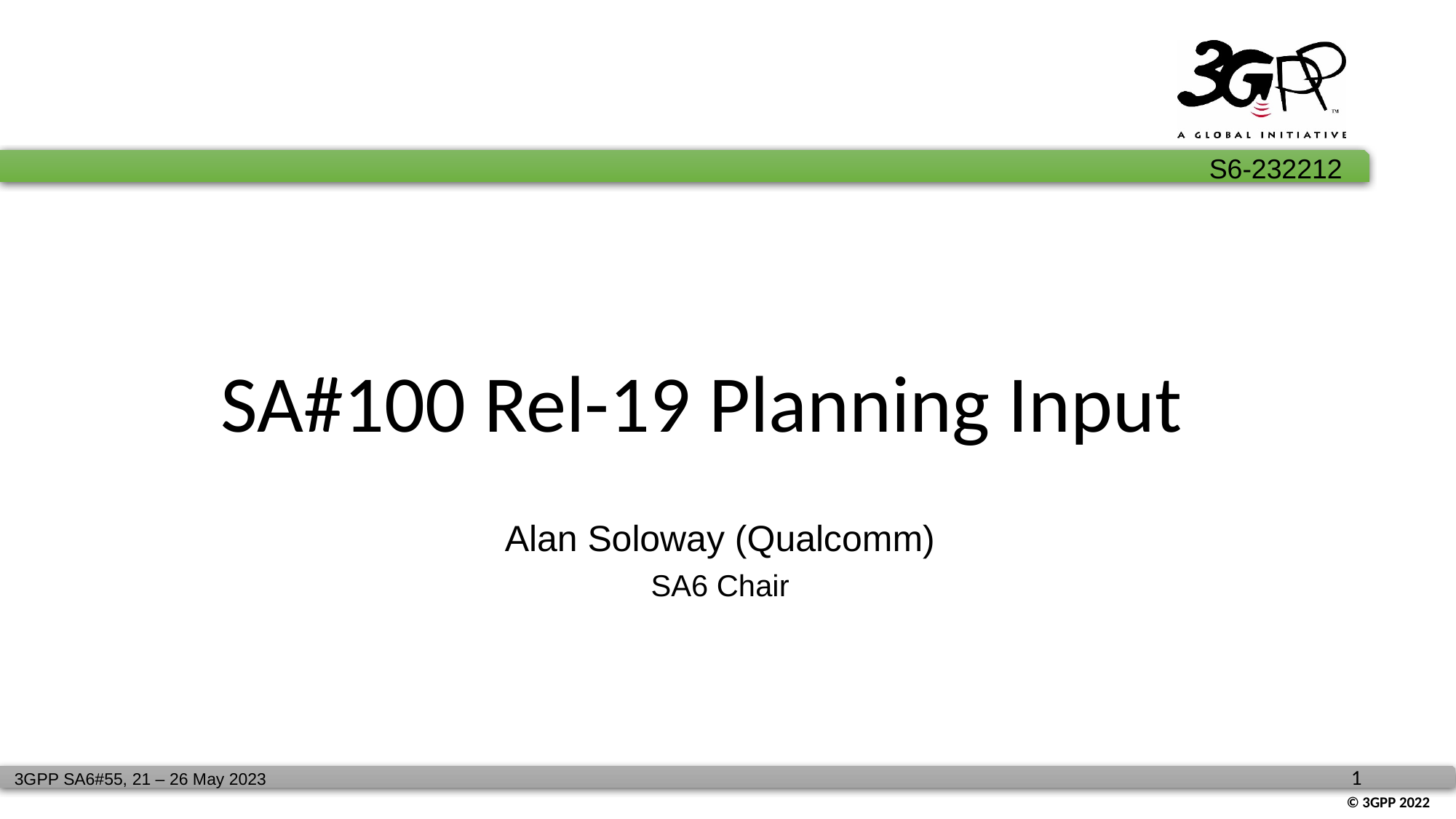

# SA#100 Rel-19 Planning Input
Alan Soloway (Qualcomm)
SA6 Chair